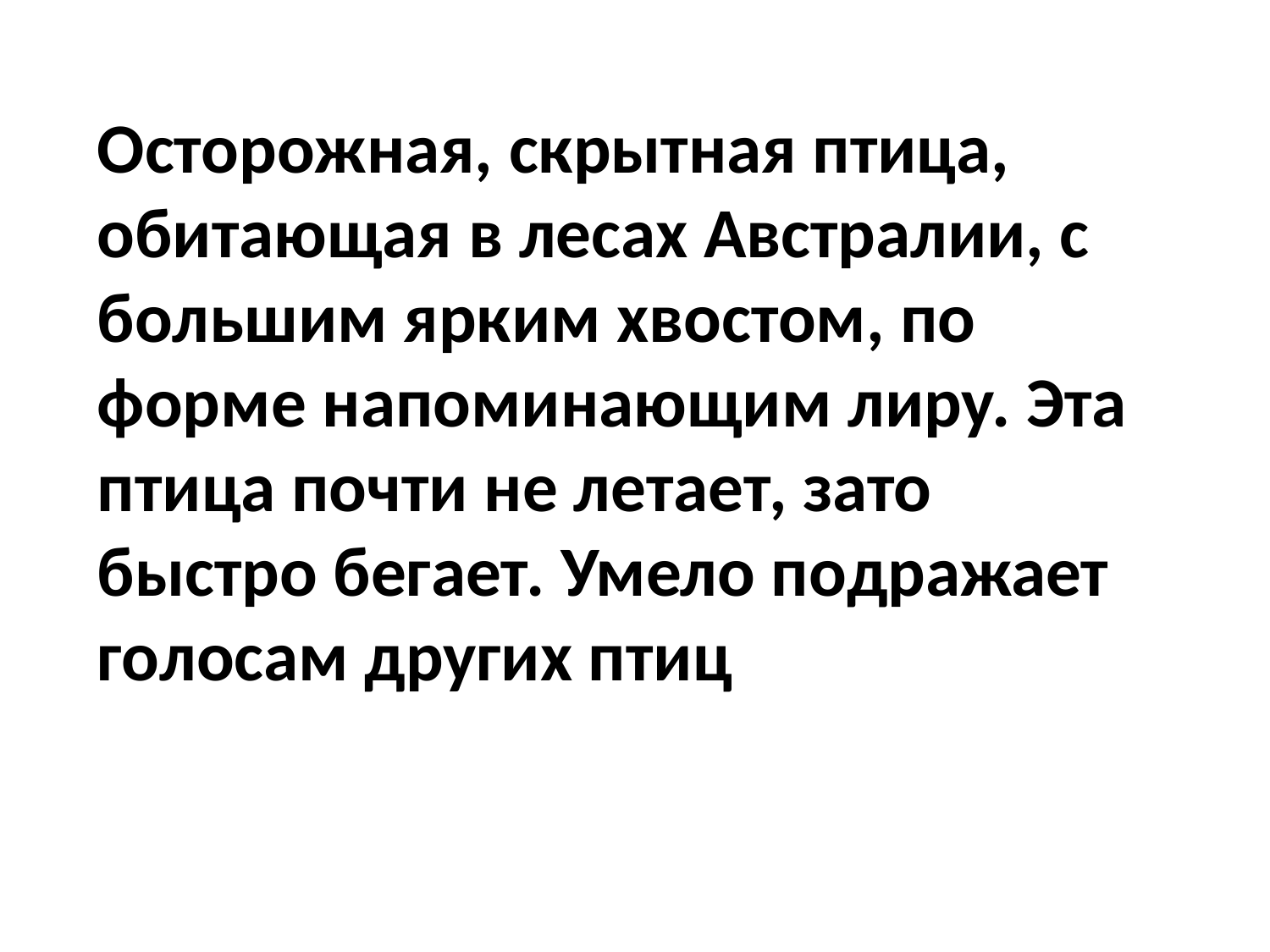

Осторожная, скрытная птица, обитающая в лесах Австралии, с большим ярким хвостом, по форме напоминающим лиру. Эта птица почти не летает, зато быстро бегает. Умело подражает голосам других птиц